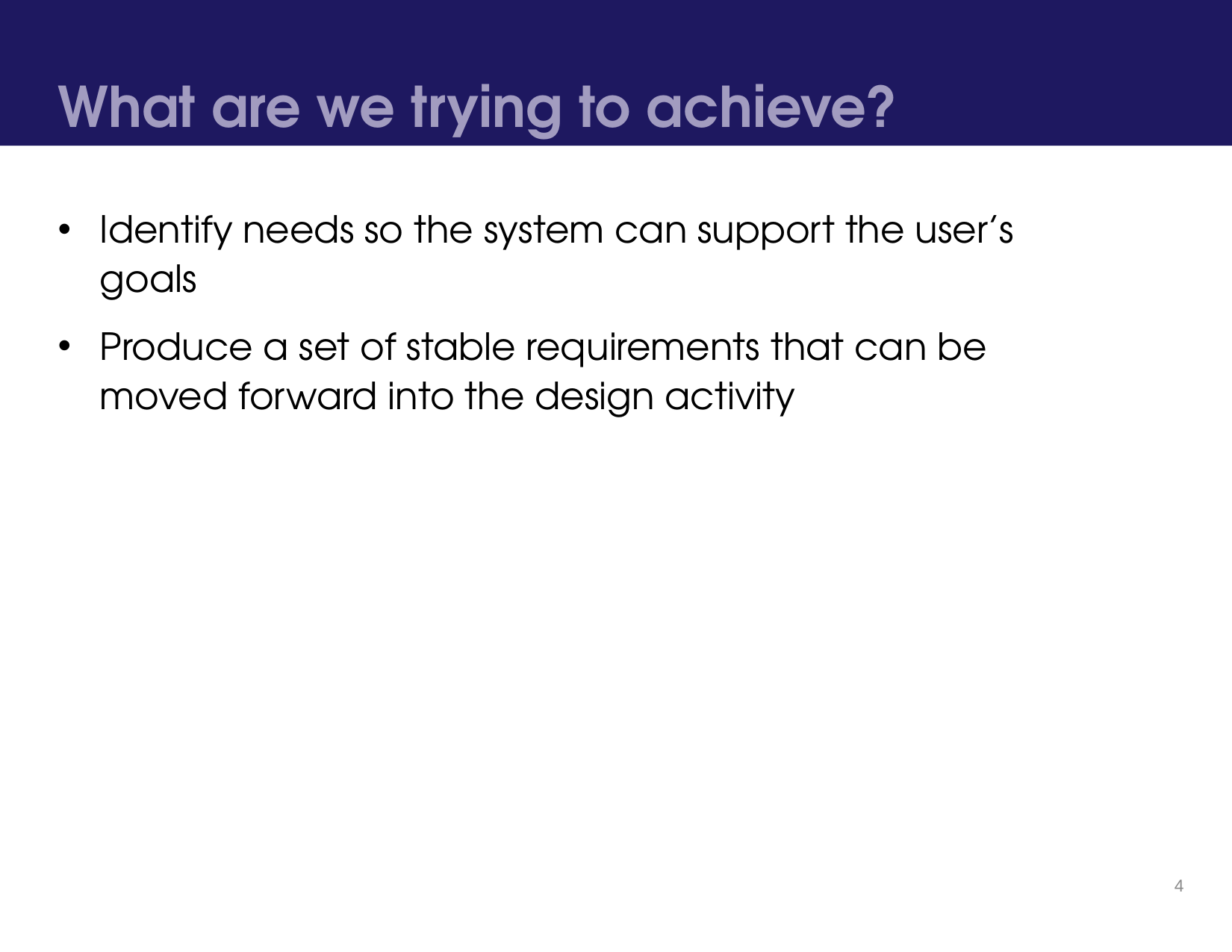

# What are we trying to achieve?
Identify needs so the system can support the user’s goals
Produce a set of stable requirements that can be moved forward into the design activity
4